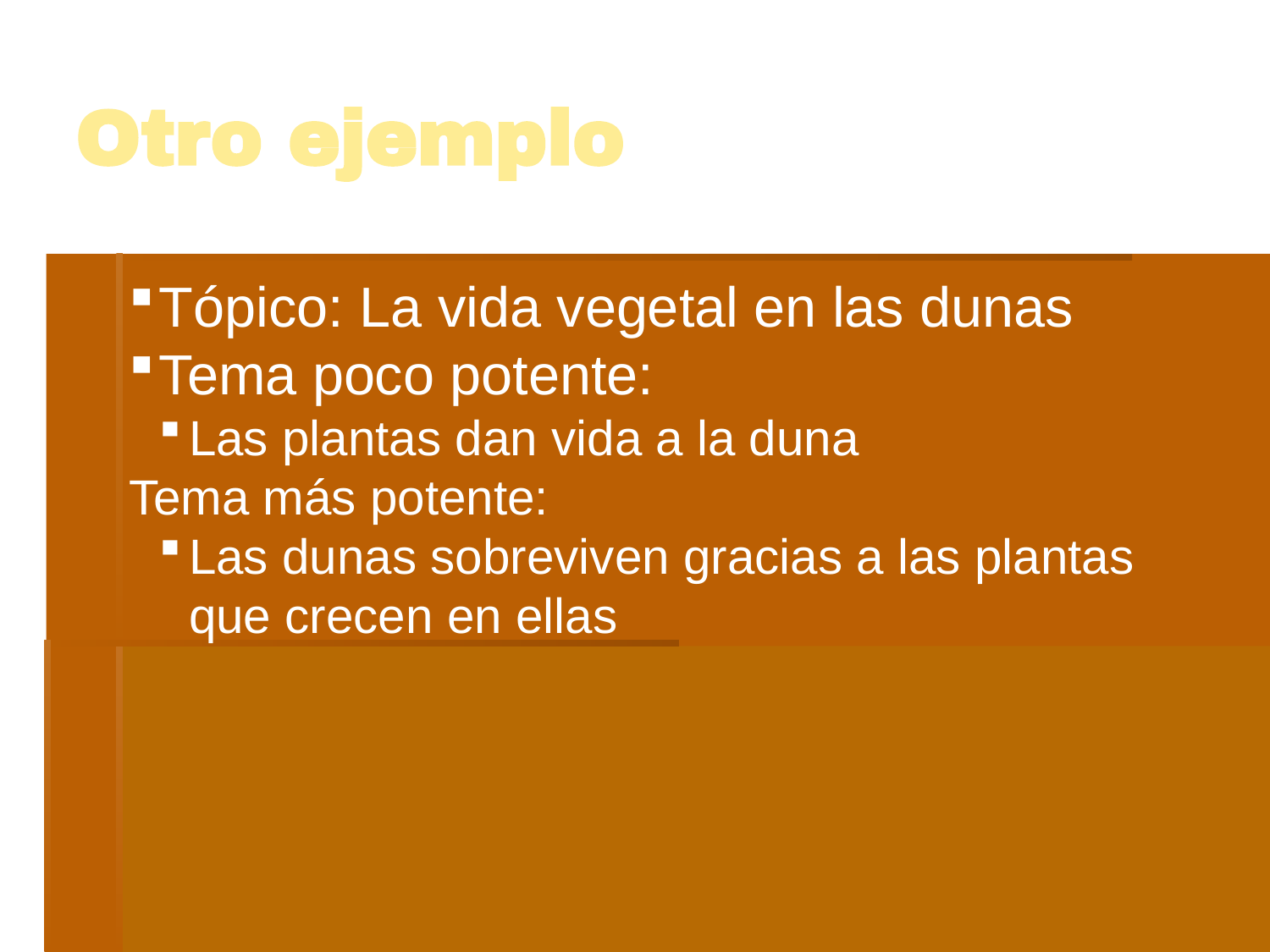

Otro ejemplo
Tópico: La vida vegetal en las dunas
Tema poco potente:
Las plantas dan vida a la duna
Tema más potente:
Las dunas sobreviven gracias a las plantas que crecen en ellas